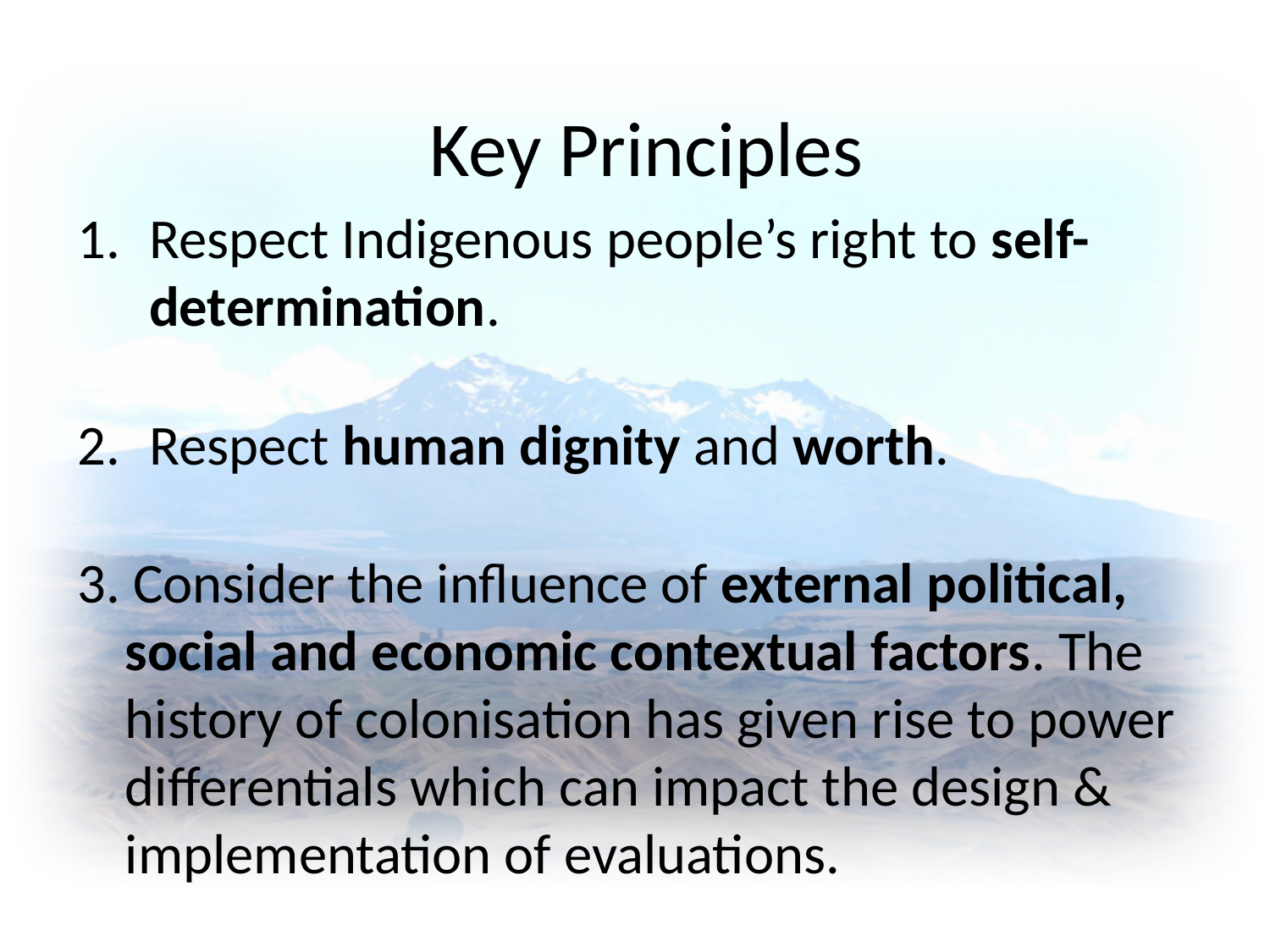

# Key Principles
Respect Indigenous people’s right to self-determination.

Respect human dignity and worth.

3. Consider the influence of external political, social and economic contextual factors. The  history of colonisation has given rise to power differentials which can impact the design & implementation of evaluations.